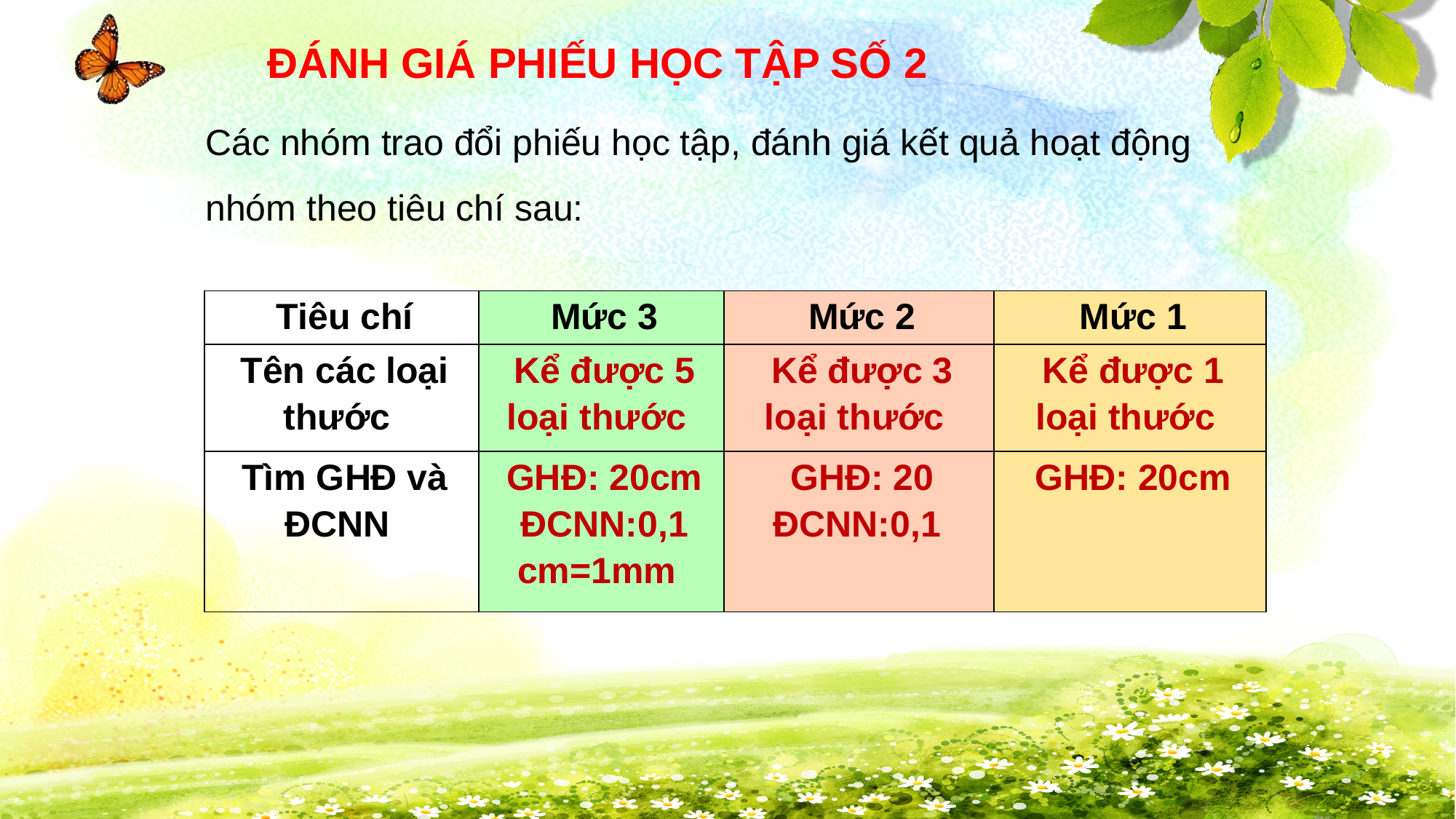

ĐÁNH GIÁ PHIẾU HỌC TẬP SỐ 2
Các nhóm trao đổi phiếu học tập, đánh giá kết quả hoạt động nhóm theo tiêu chí sau:
| Tiêu chí | Mức 3 | Mức 2 | Mức 1 |
| --- | --- | --- | --- |
| Tên các loại thước | Kể được 5 loại thước | Kể được 3 loại thước | Kể được 1 loại thước |
| Tìm GHĐ và ĐCNN | GHĐ: 20cm ĐCNN:0,1 cm=1mm | GHĐ: 20 ĐCNN:0,1 | GHĐ: 20cm |